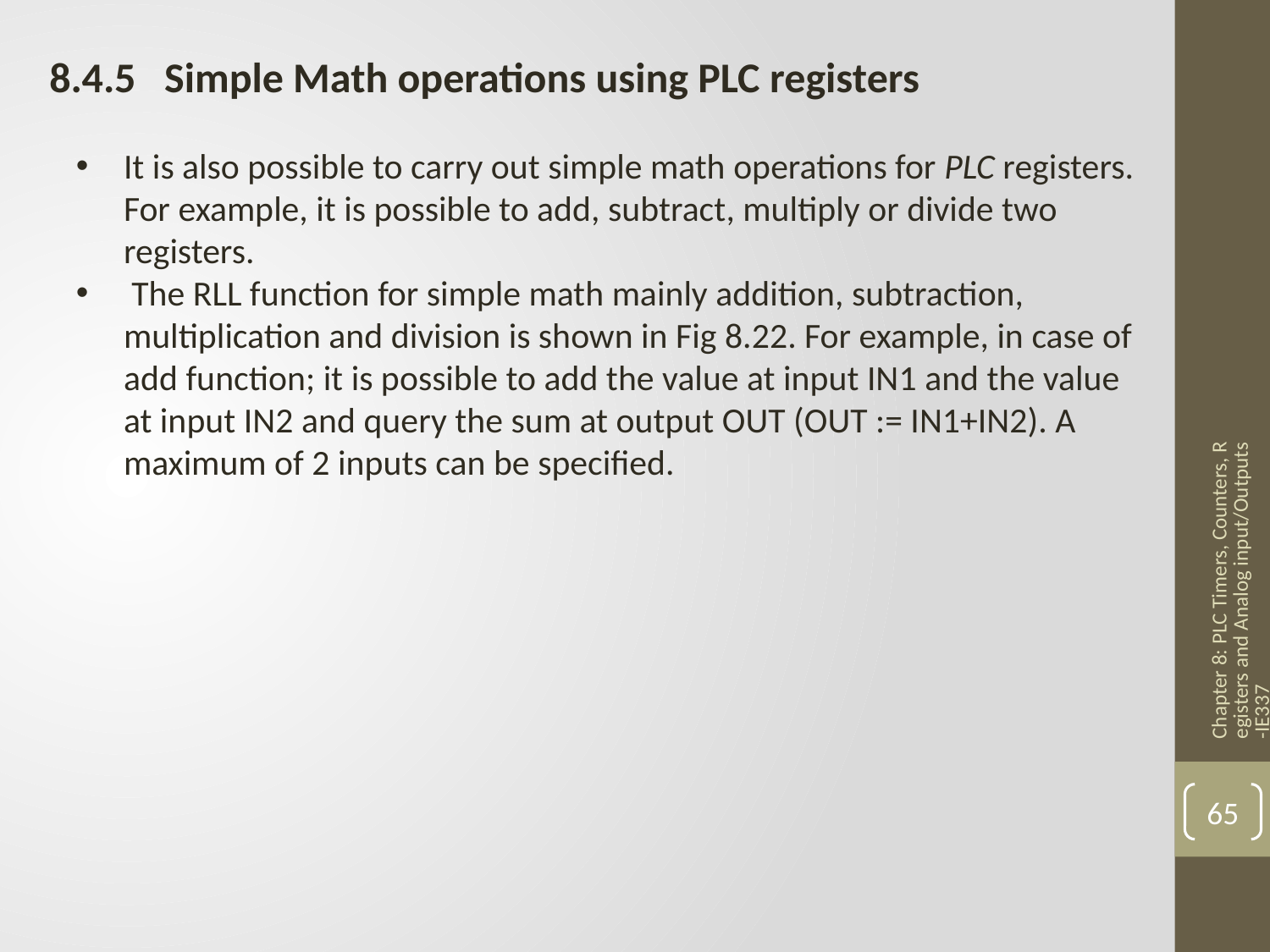

8.4.5   Simple Math operations using PLC registers
It is also possible to carry out simple math operations for PLC registers. For example, it is possible to add, subtract, multiply or divide two registers.
 The RLL function for simple math mainly addition, subtraction, multiplication and division is shown in Fig 8.22. For example, in case of add function; it is possible to add the value at input IN1 and the value at input IN2 and query the sum at output OUT (OUT := IN1+IN2). A maximum of 2 inputs can be specified.
Chapter 8: PLC Timers, Counters, Registers and Analog input/Outputs -IE337
65